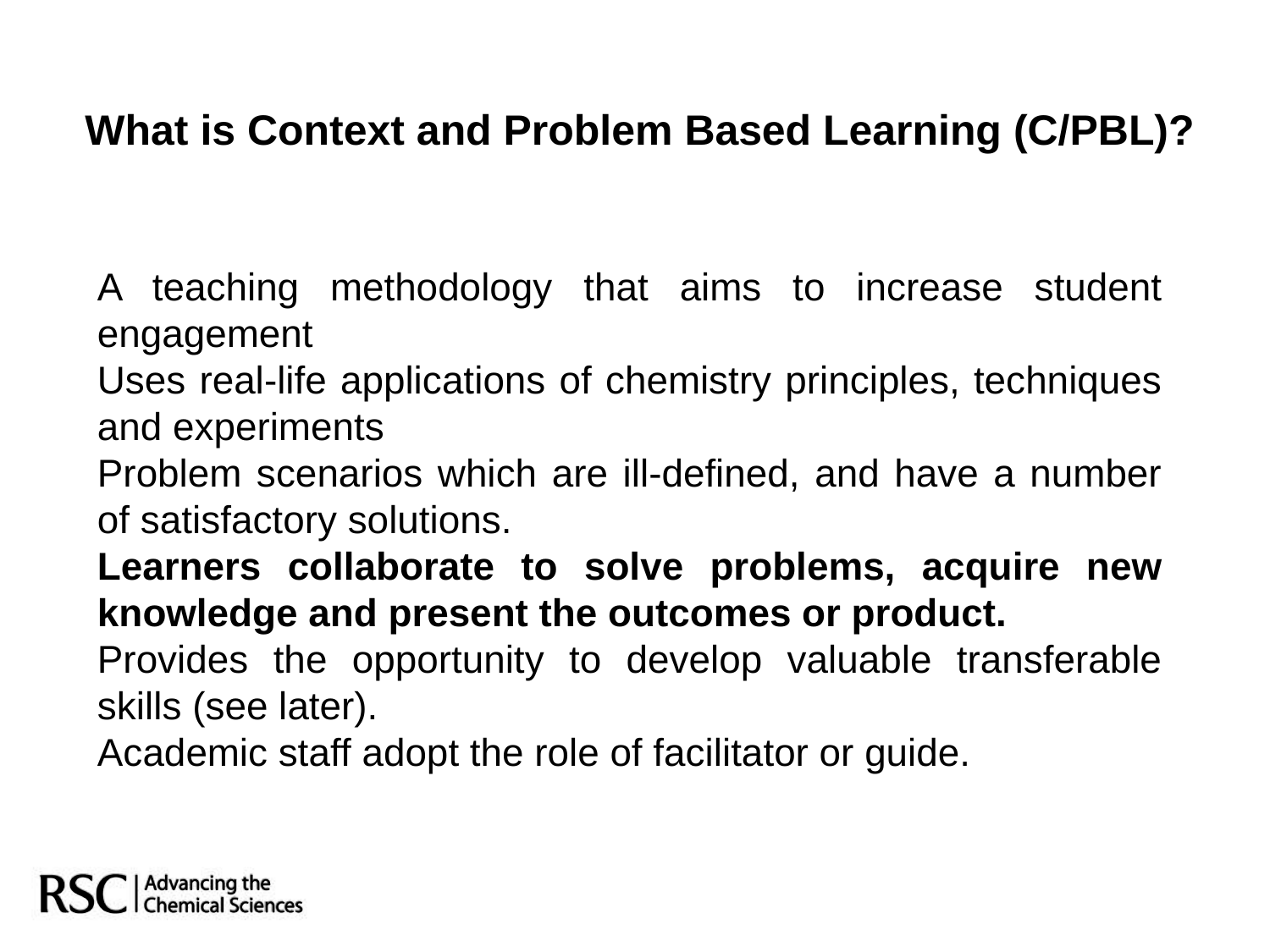

What is Context and Problem Based Learning (C/PBL)?
A teaching methodology that aims to increase student engagement
Uses real-life applications of chemistry principles, techniques and experiments
Problem scenarios which are ill-defined, and have a number of satisfactory solutions.
Learners collaborate to solve problems, acquire new knowledge and present the outcomes or product.
Provides the opportunity to develop valuable transferable skills (see later).
Academic staff adopt the role of facilitator or guide.